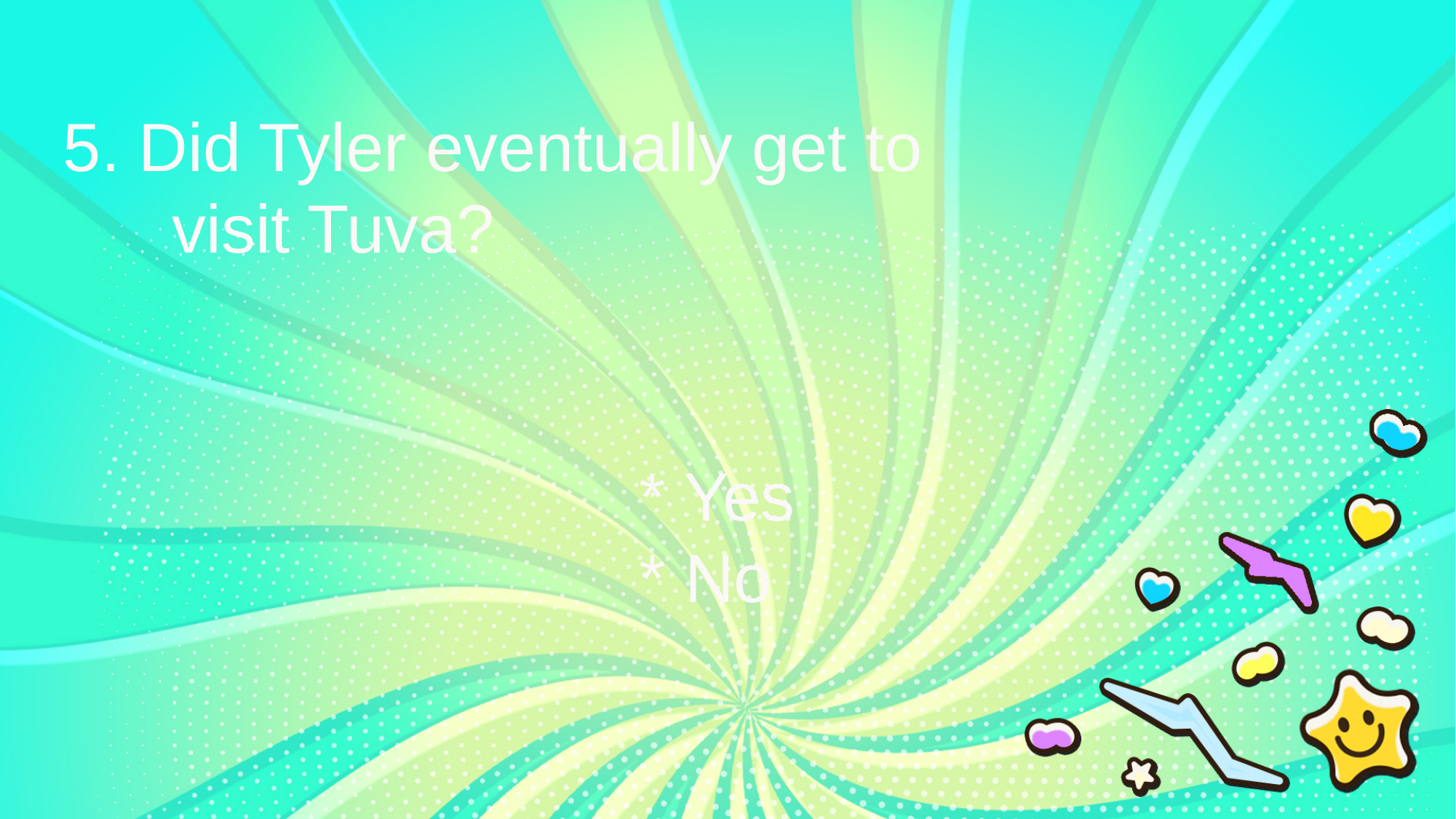

5. Did Tyler eventually get to
	visit Tuva?
* Yes
* No